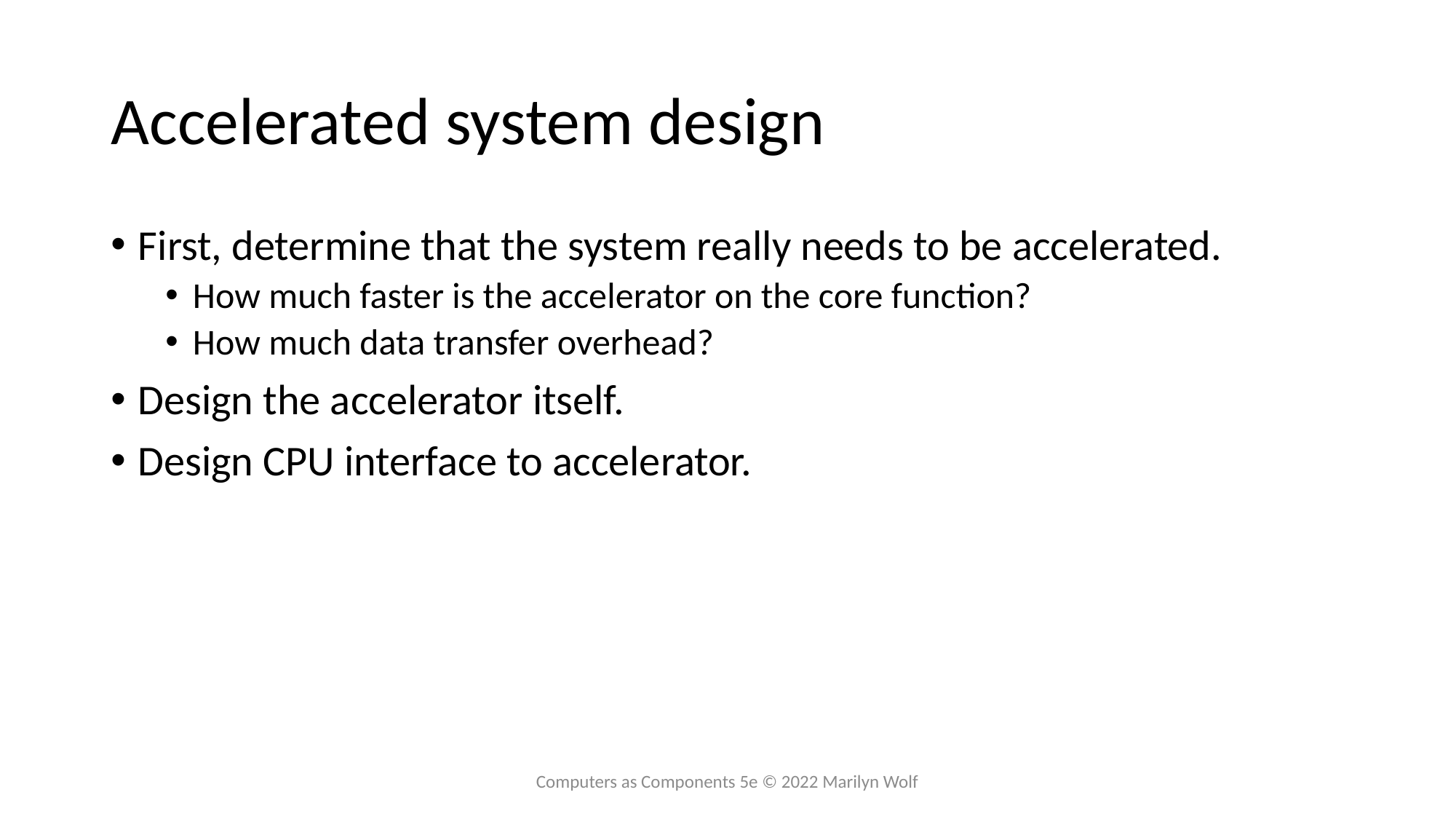

# Accelerated system design
First, determine that the system really needs to be accelerated.
How much faster is the accelerator on the core function?
How much data transfer overhead?
Design the accelerator itself.
Design CPU interface to accelerator.
Computers as Components 5e © 2022 Marilyn Wolf